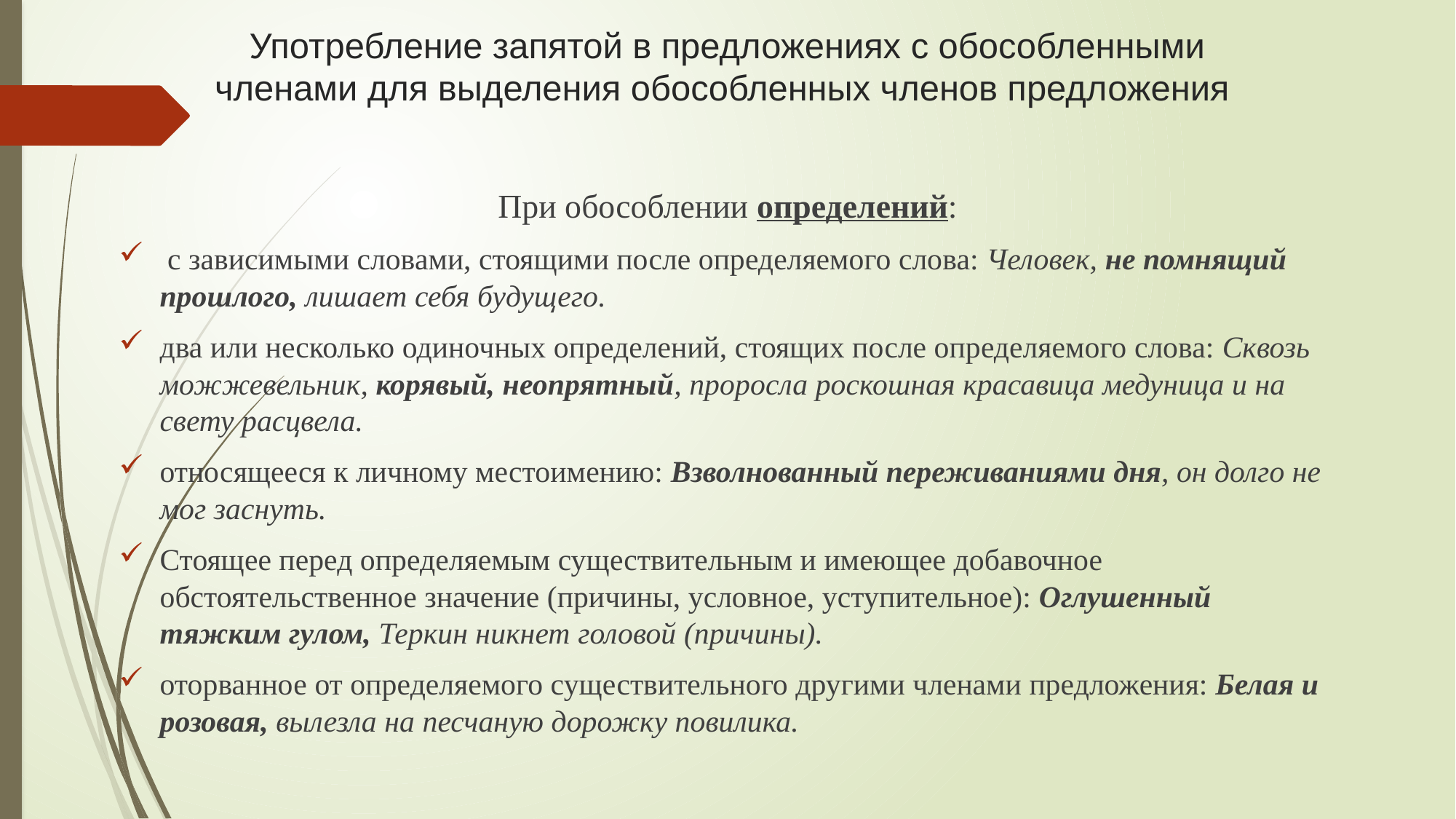

# Употребление запятой в предложениях с обособленными членами для выделения обособленных членов предложения
При обособлении определений:
 с зависимыми словами, стоящими после определяемого слова: Человек, не помнящий прошлого, лишает себя будущего.
два или несколько одиночных определений, стоящих после определяемого слова: Сквозь можжевельник, корявый, неопрятный, проросла роскошная красавица медуница и на свету расцвела.
относящееся к личному местоимению: Взволнованный переживаниями дня, он долго не мог заснуть.
Стоящее перед определяемым существительным и имеющее добавочное обстоятельственное значение (причины, условное, уступительное): Оглушенный тяжким гулом, Теркин никнет головой (причины).
оторванное от определяемого существительного другими членами предложения: Белая и розовая, вылезла на песчаную дорожку повилика.